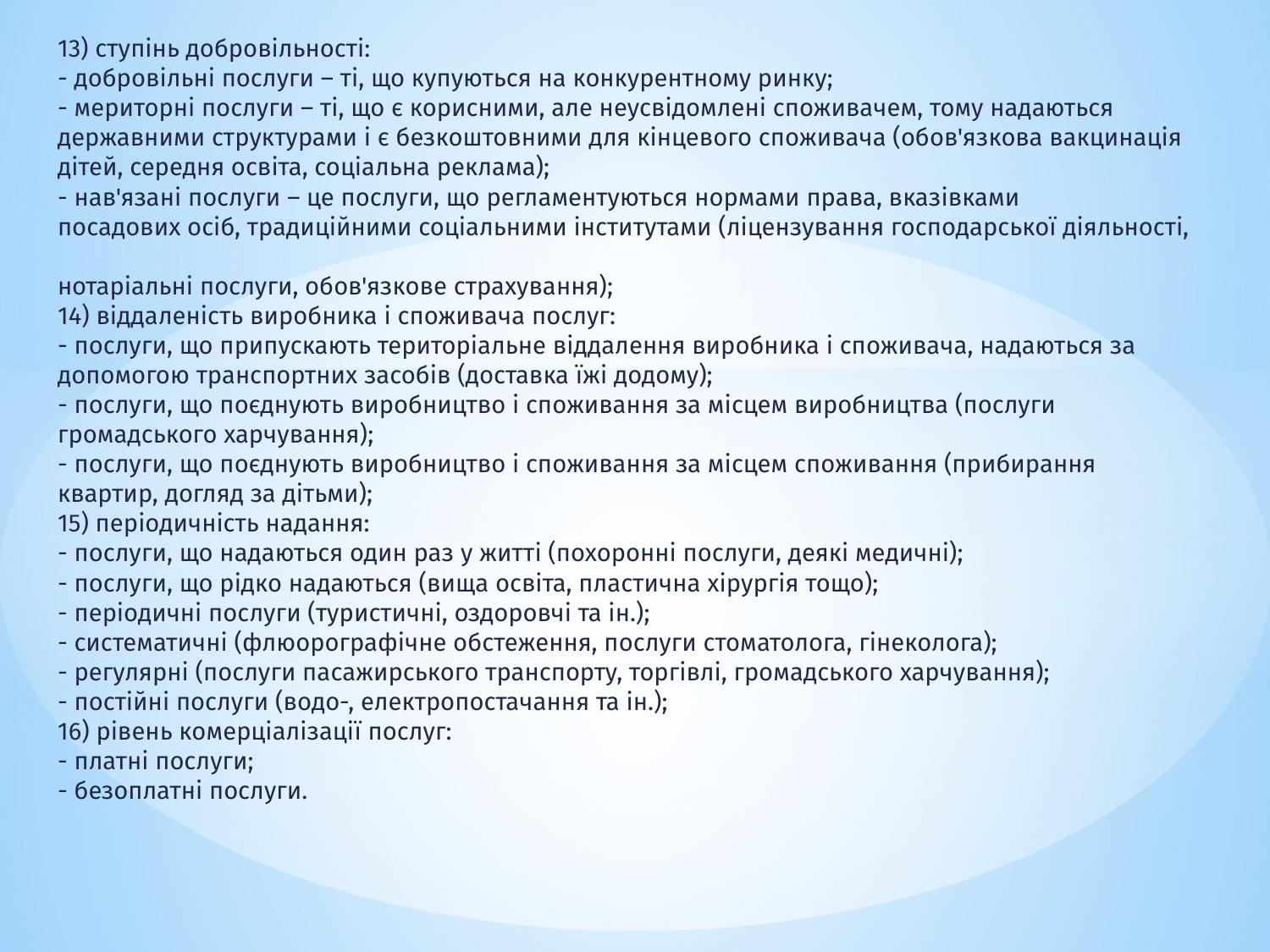

13) ступінь добровільності:
- добровільні послуги – ті, що купуються на конкурентному ринку;
- мериторні послуги – ті, що є корисними, але неусвідомлені споживачем, тому надаються
державними структурами і є безкоштовними для кінцевого споживача (обов'язкова вакцинація
дітей, середня освіта, соціальна реклама);
- нав'язані послуги – це послуги, що регламентуються нормами права, вказівками
посадових осіб, традиційними соціальними інститутами (ліцензування господарської діяльності,
нотаріальні послуги, обов'язкове страхування);
14) віддаленість виробника і споживача послуг:
- послуги, що припускають територіальне віддалення виробника і споживача, надаються за
допомогою транспортних засобів (доставка їжі додому);
- послуги, що поєднують виробництво і споживання за місцем виробництва (послуги
громадського харчування);
- послуги, що поєднують виробництво і споживання за місцем споживання (прибирання
квартир, догляд за дітьми);
15) періодичність надання:
- послуги, що надаються один раз у житті (похоронні послуги, деякі медичні);
- послуги, що рідко надаються (вища освіта, пластична хірургія тощо);
- періодичні послуги (туристичні, оздоровчі та ін.);
- систематичні (флюорографічне обстеження, послуги стоматолога, гінеколога);
- регулярні (послуги пасажирського транспорту, торгівлі, громадського харчування);
- постійні послуги (водо-, електропостачання та ін.);
16) рівень комерціалізації послуг:
- платні послуги;
- безоплатні послуги.